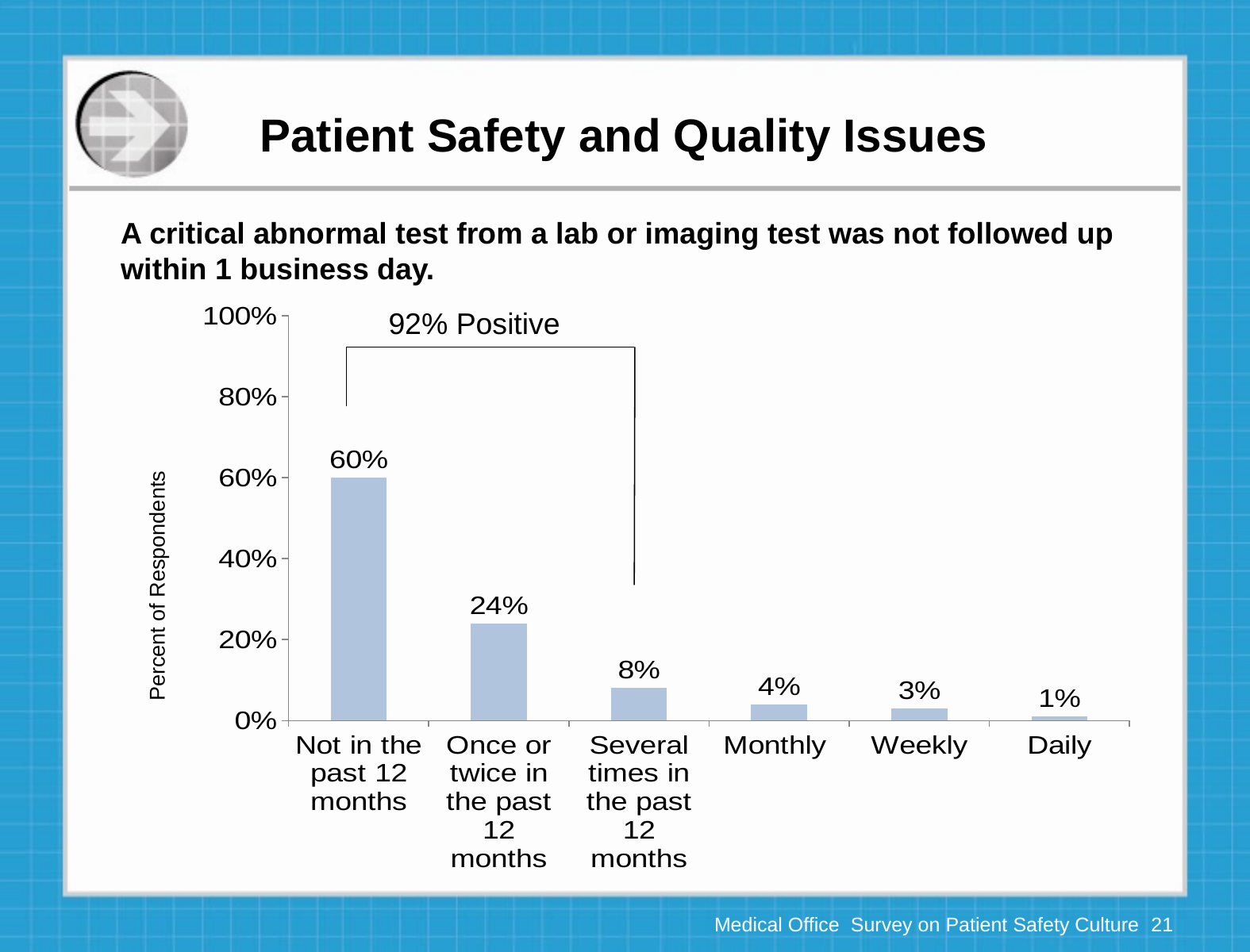

Patient Safety and Quality Issues
A critical abnormal test from a lab or imaging test was not followed up within 1 business day.
92% Positive

### Chart

| Category | Series 1 |
|---|---|
| Not in the past 12 months | 0.6000000000000006 |
| Once or twice in the past 12 months | 0.24000000000000019 |
| Several times in the past 12 months | 0.08000000000000004 |
| Monthly  | 0.04000000000000002 |
| Weekly | 0.030000000000000002 |
| Daily | 0.010000000000000005 |
Percent of Respondents